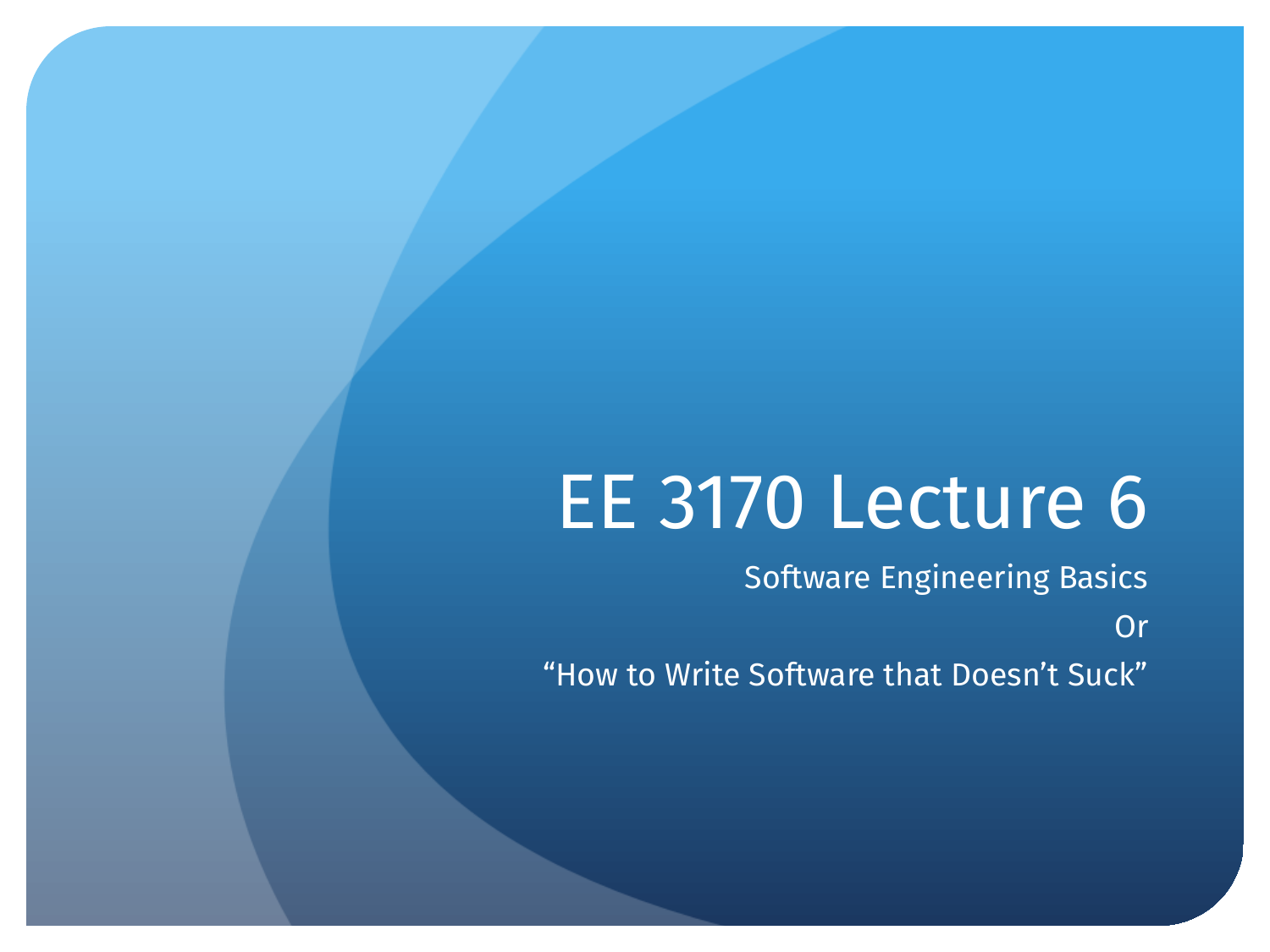

# EE 3170 Lecture 6
Software Engineering Basics
Or
“How to Write Software that Doesn’t Suck”